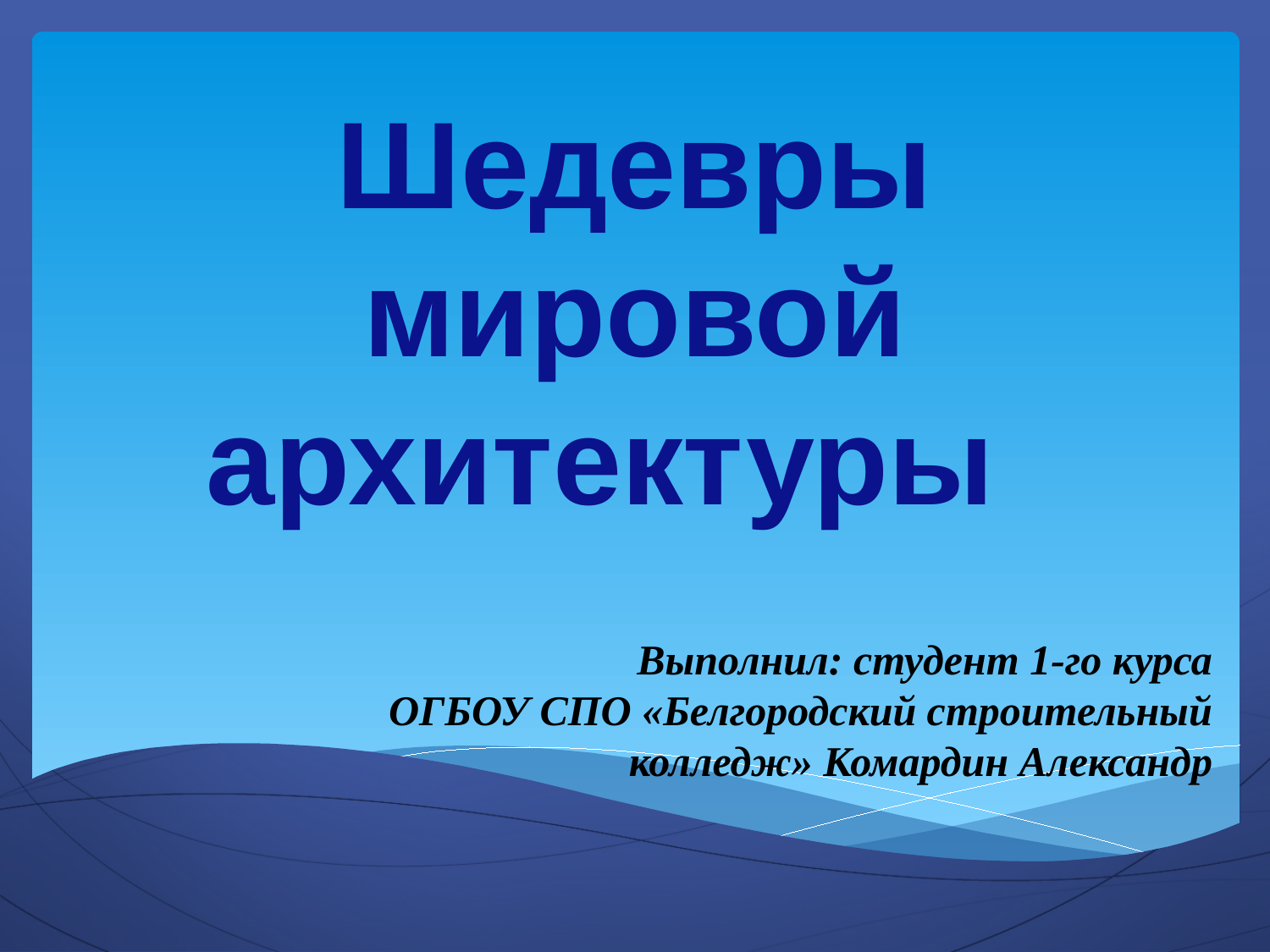

# Шедевры мировой архитектуры
Выполнил: студент 1-го курса
ОГБОУ СПО «Белгородский строительный колледж» Комардин Александр